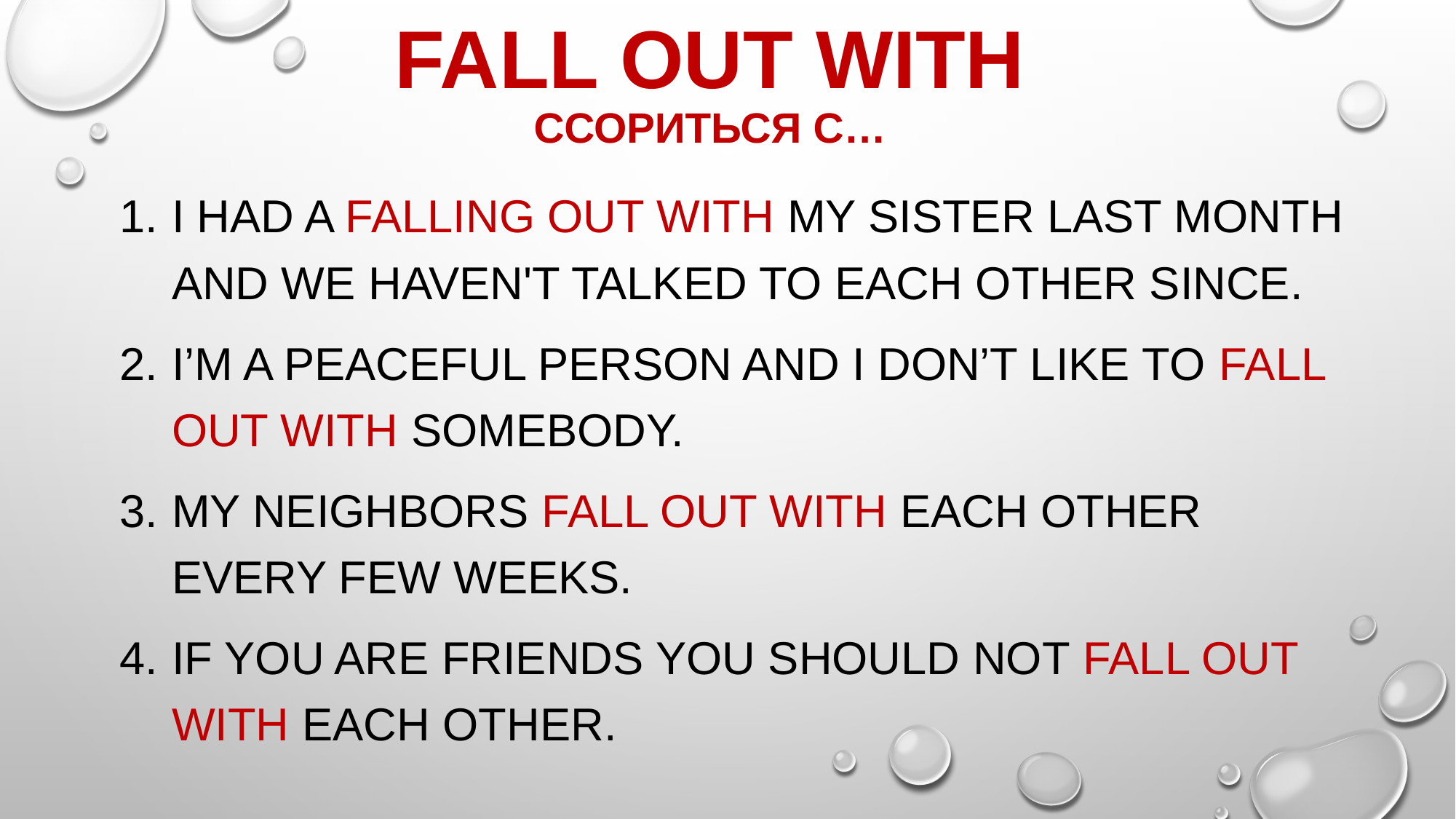

# fall out with ссориться с…
I had a falling out with my sister last month and we haven't talked to each other since.
I’m a peaceful person and I don’t like to fall out with somebody.
My neighbors fall out with each other every few weeks.
If you are friends you should not fall out with each other.